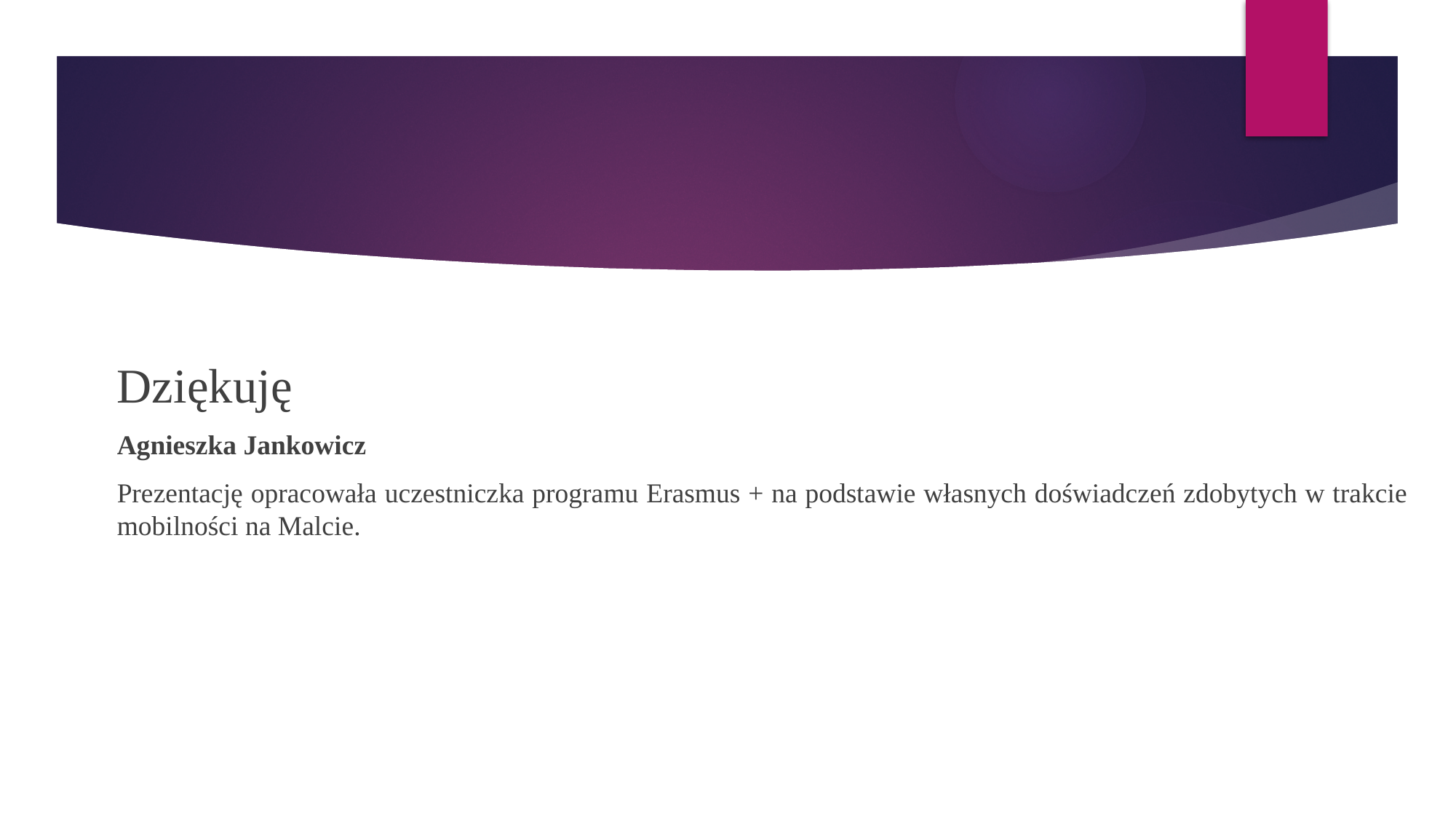

Dziękuję
	Agnieszka Jankowicz
	Prezentację opracowała uczestniczka programu Erasmus + na podstawie własnych doświadczeń zdobytych w trakcie mobilności na Malcie.